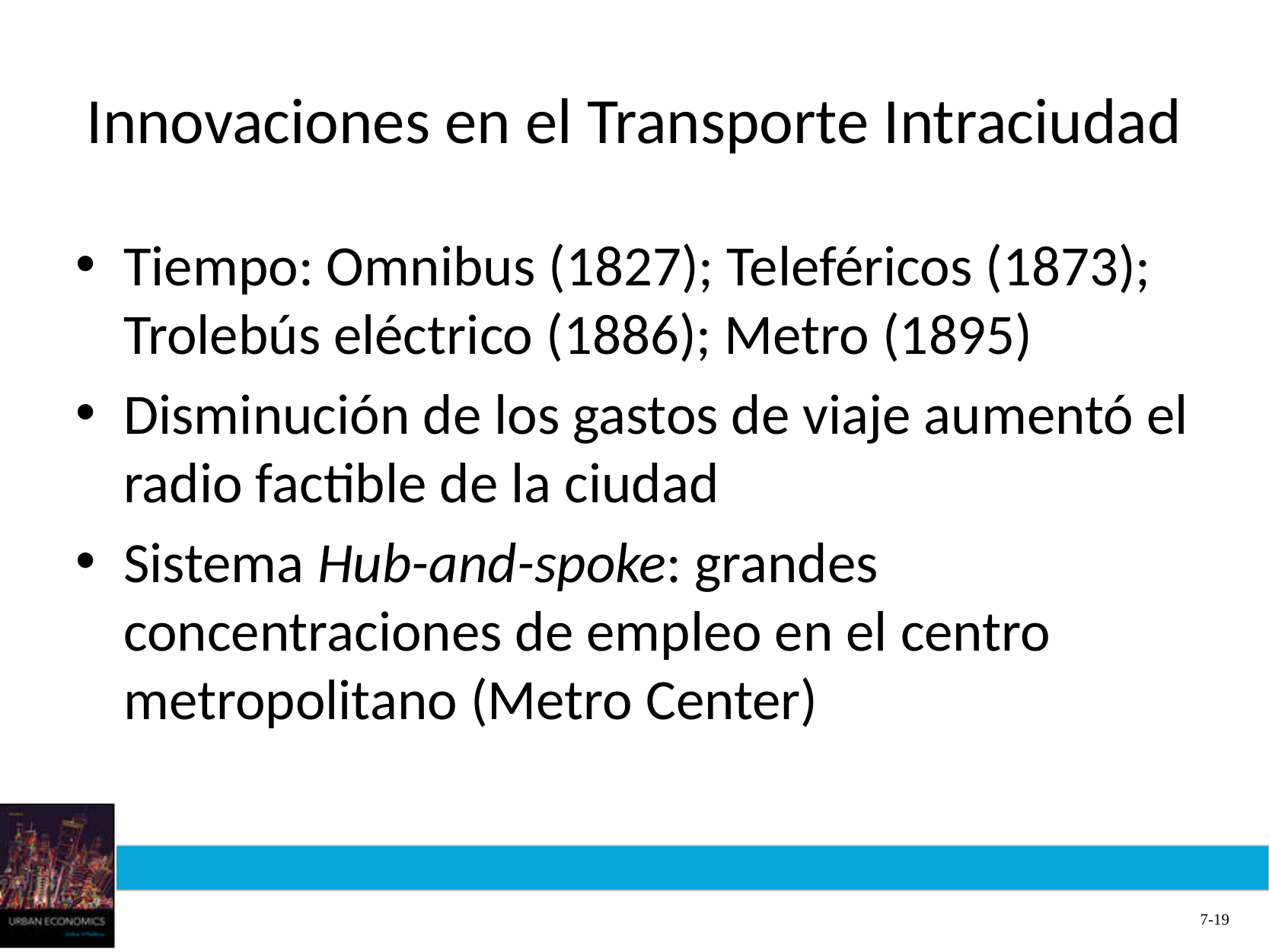

# Innovaciones en el Transporte Intraciudad
Tiempo: Omnibus (1827); Teleféricos (1873); Trolebús eléctrico (1886); Metro (1895)
Disminución de los gastos de viaje aumentó el radio factible de la ciudad
Sistema Hub-and-spoke: grandes concentraciones de empleo en el centro metropolitano (Metro Center)
7-19